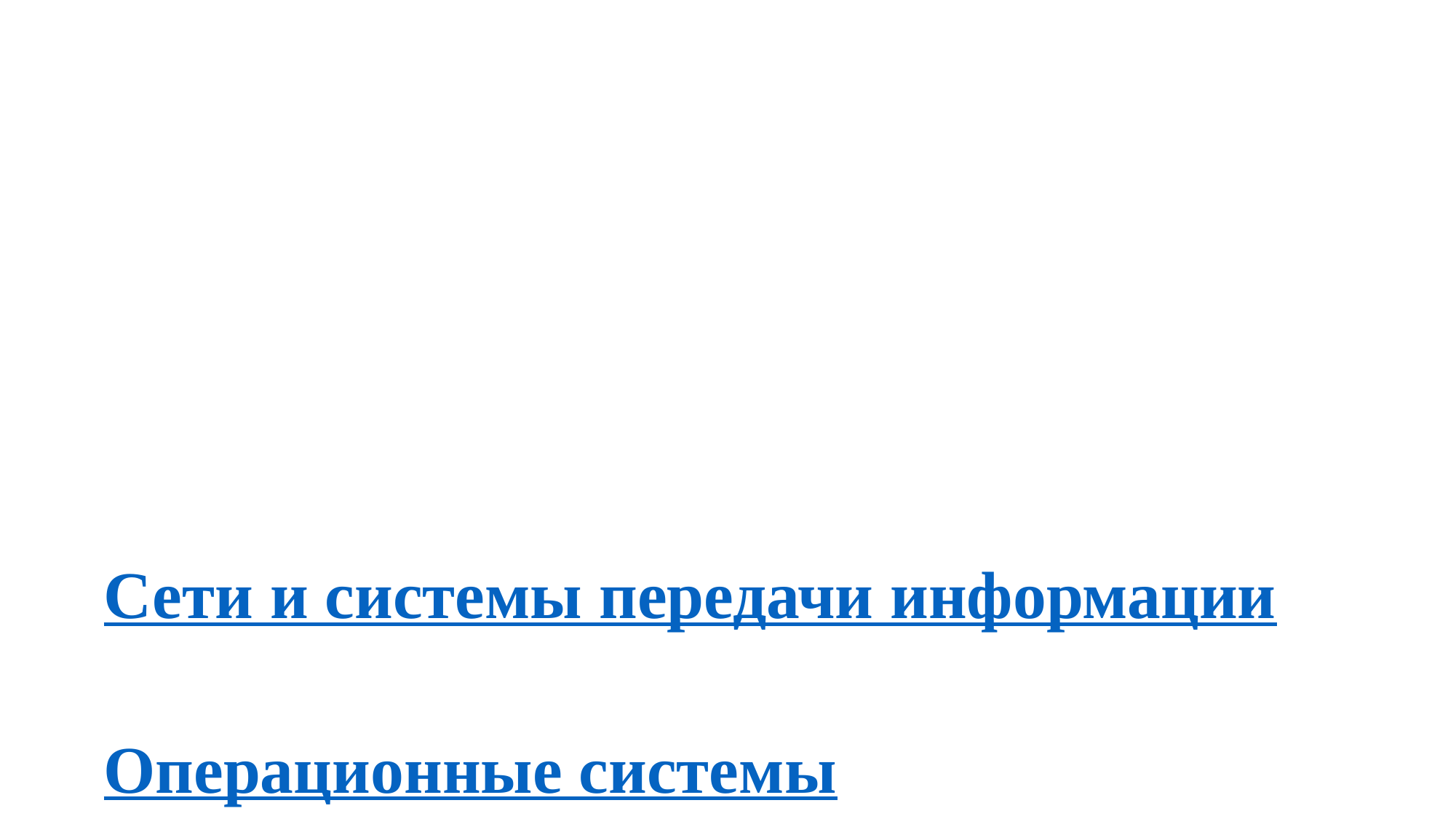

Сети и системы передачи информации

Операционные системы